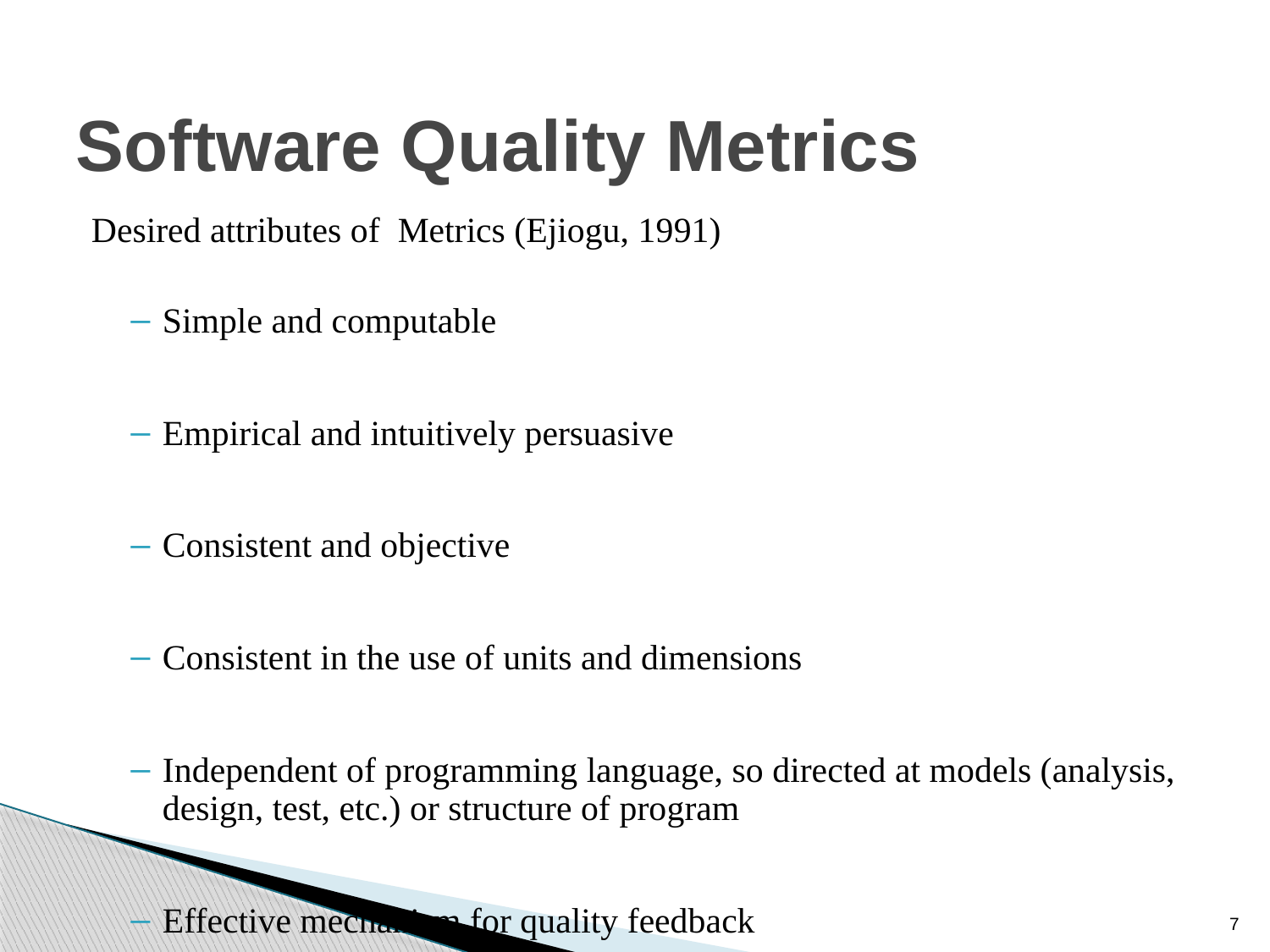

# Software Quality Metrics
Desired attributes of  Metrics (Ejiogu, 1991)

Simple and computable

Empirical and intuitively persuasive

Consistent and objective

Consistent in the use of units and dimensions

Independent of programming language, so directed at models (analysis, design, test, etc.) or structure of program

Effective mechanism for quality feedback
7